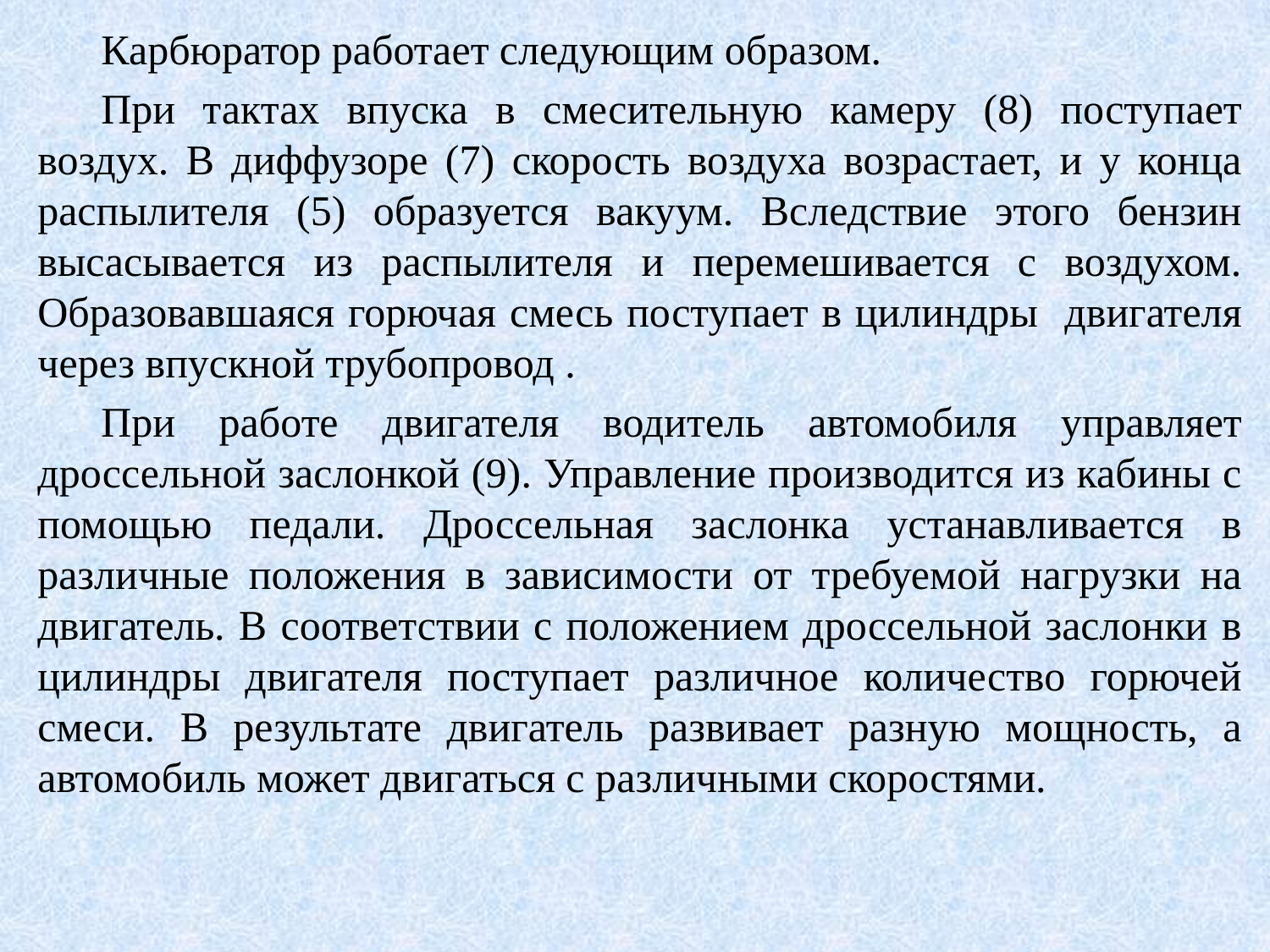

Карбюратор работает следующим образом.
При тактах впуска в смесительную камеру (8) поступает воздух. В диффузоре (7) скорость воздуха возрастает, и у конца распылителя (5) образуется вакуум. Вследствие этого бензин высасывается из распылителя и перемешивается с воздухом. Образовавшаяся горючая смесь поступает в цилиндры  двигателя через впускной трубопровод .
При работе двигателя водитель автомобиля управляет дроссельной заслонкой (9). Управление производится из кабины с помощью педали. Дроссельная заслонка устанавливается в различные положения в зависимости от требуемой нагрузки на двигатель. В соответствии с положением дроссельной заслонки в цилиндры двигателя поступает различное количество горючей смеси. В результате двигатель развивает разную мощность, а автомобиль может двигаться с различными скоростями.